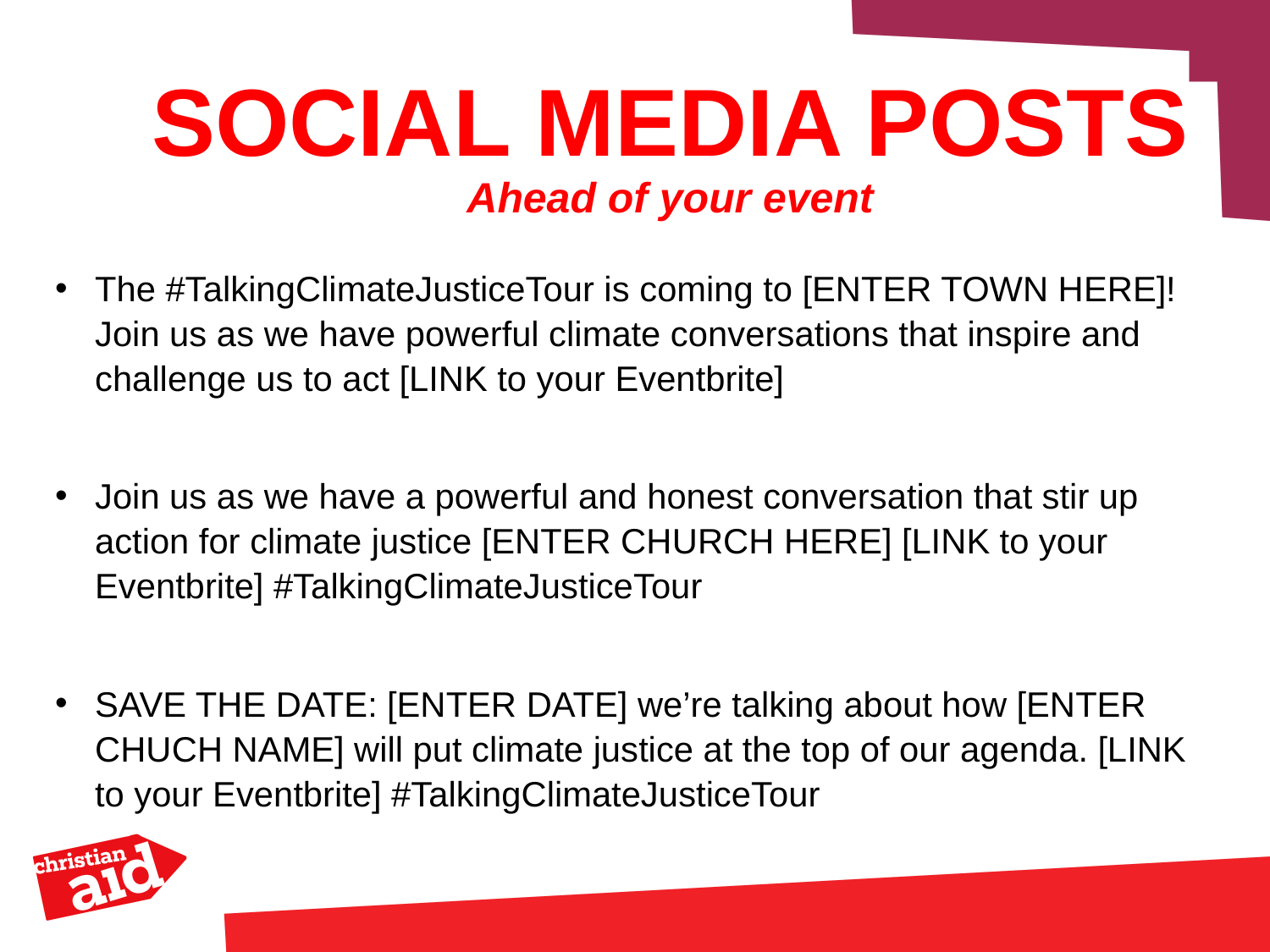

# SOCIAL MEDIA POSTS Ahead of your event
The #TalkingClimateJusticeTour is coming to [ENTER TOWN HERE]! Join us as we have powerful climate conversations that inspire and challenge us to act [LINK to your Eventbrite]

Join us as we have a powerful and honest conversation that stir up action for climate justice [ENTER CHURCH HERE] [LINK to your Eventbrite] #TalkingClimateJusticeTour

SAVE THE DATE: [ENTER DATE] we’re talking about how [ENTER CHUCH NAME] will put climate justice at the top of our agenda. [LINK to your Eventbrite] #TalkingClimateJusticeTour